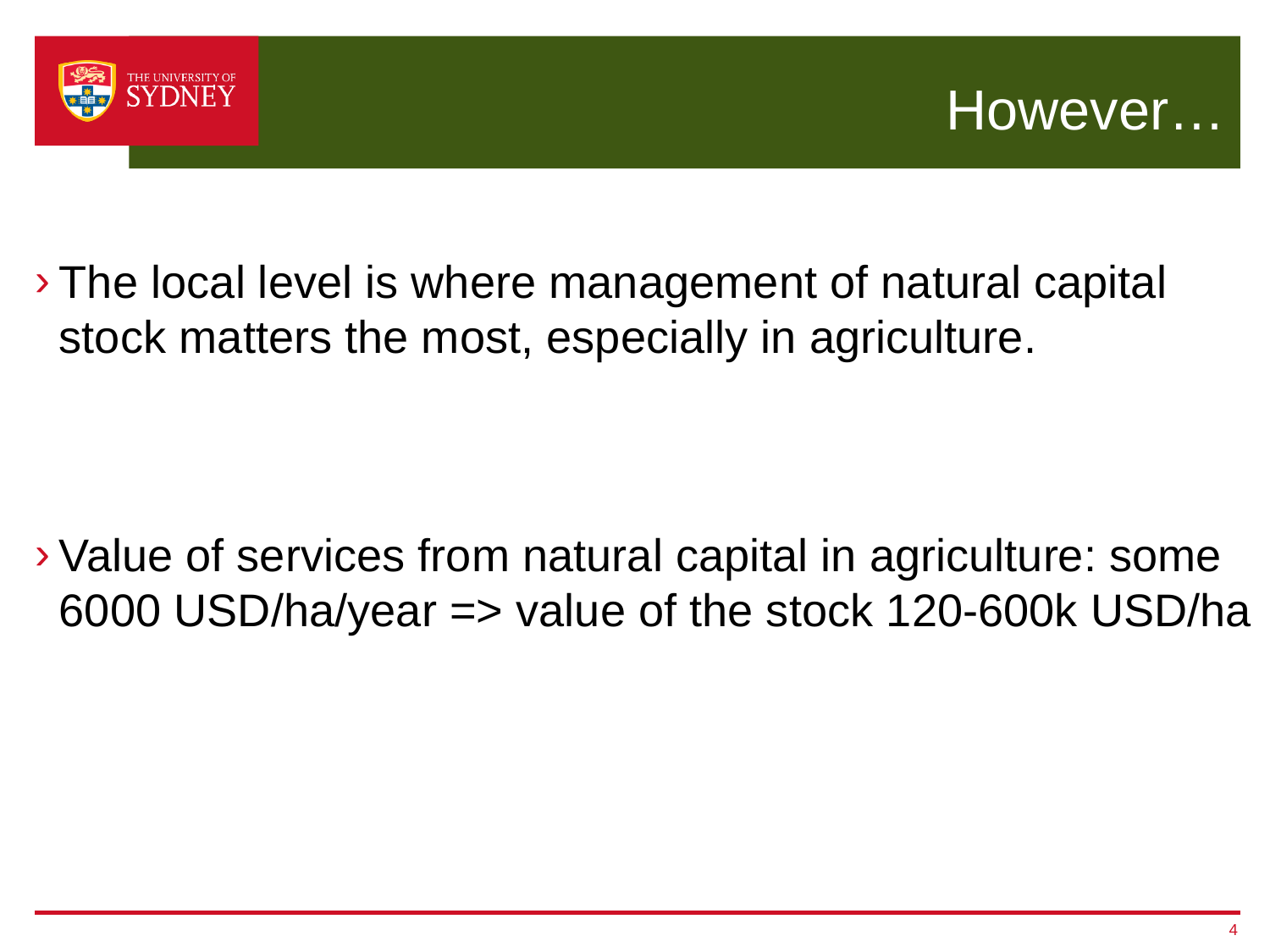

# However…
The local level is where management of natural capital stock matters the most, especially in agriculture.

Value of services from natural capital in agriculture: some 6000 USD/ha/year => value of the stock 120-600k USD/ha

4